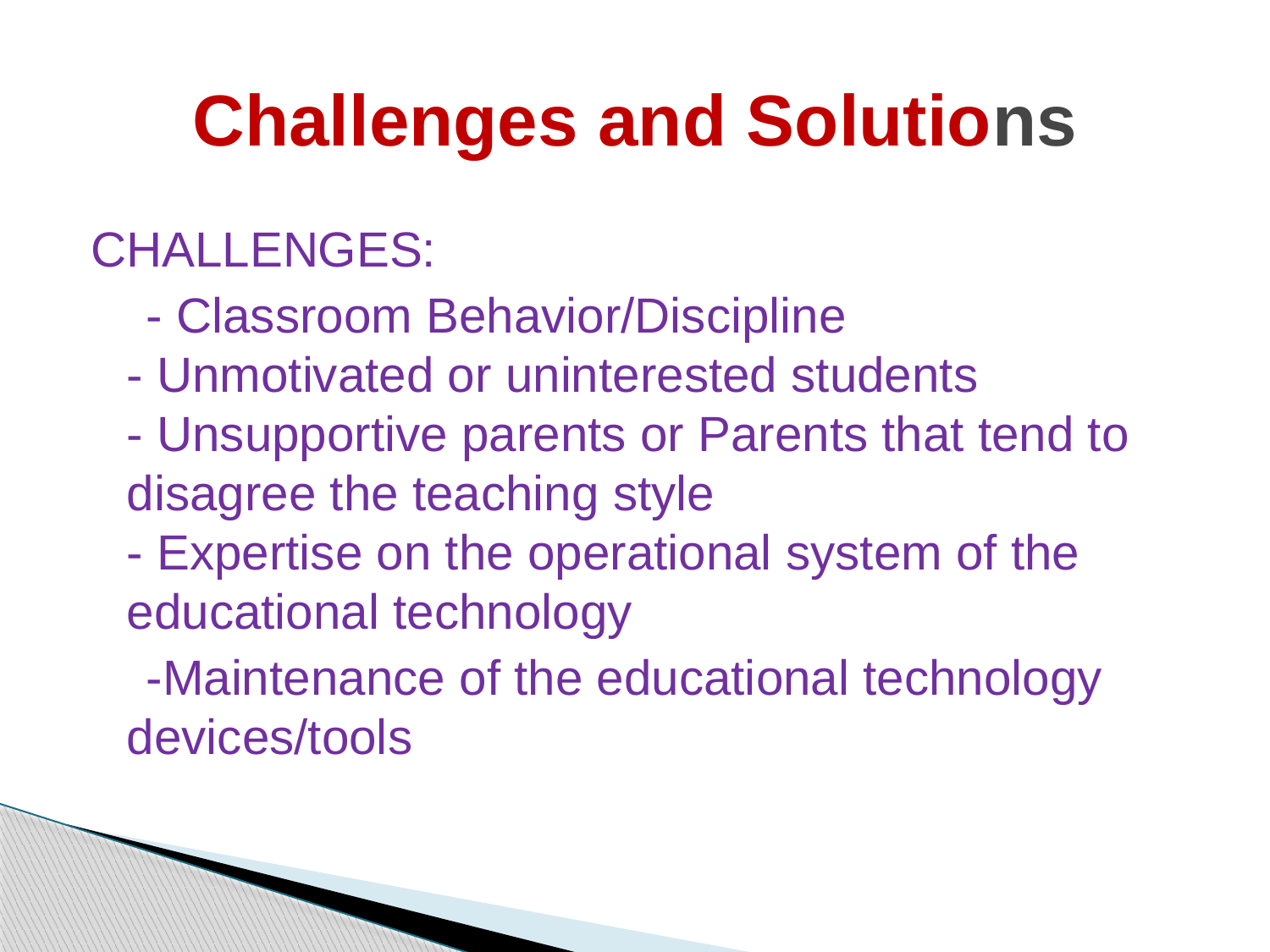

# Challenges and Solutions
CHALLENGES:
    - Classroom Behavior/Discipline
- Unmotivated or uninterested students
- Unsupportive parents or Parents that tend to    disagree the teaching style
- Expertise on the operational system of the educational technology
    -Maintenance of the educational technology devices/tools